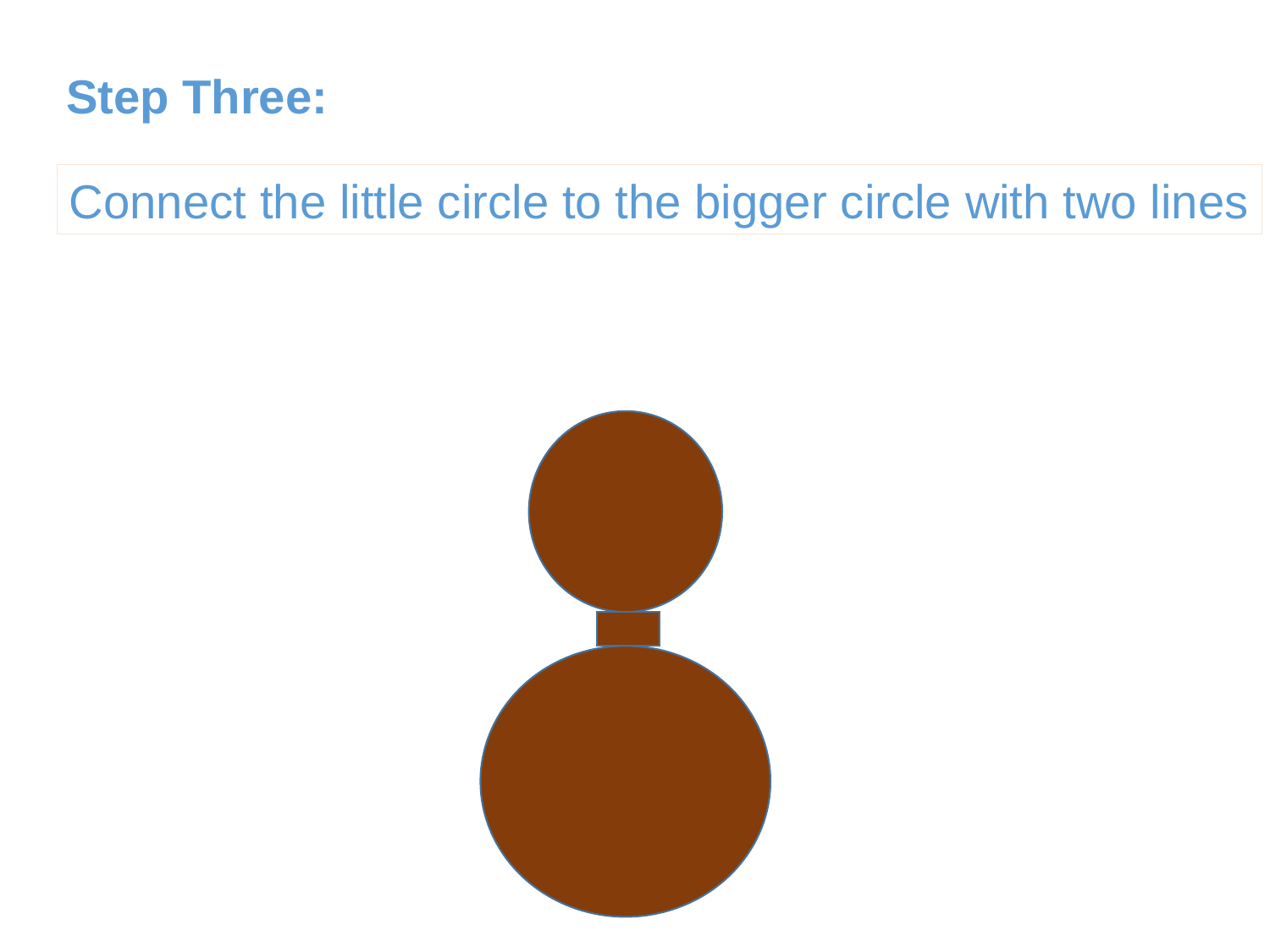

Step Three:
Connect the little circle to the bigger circle with two lines